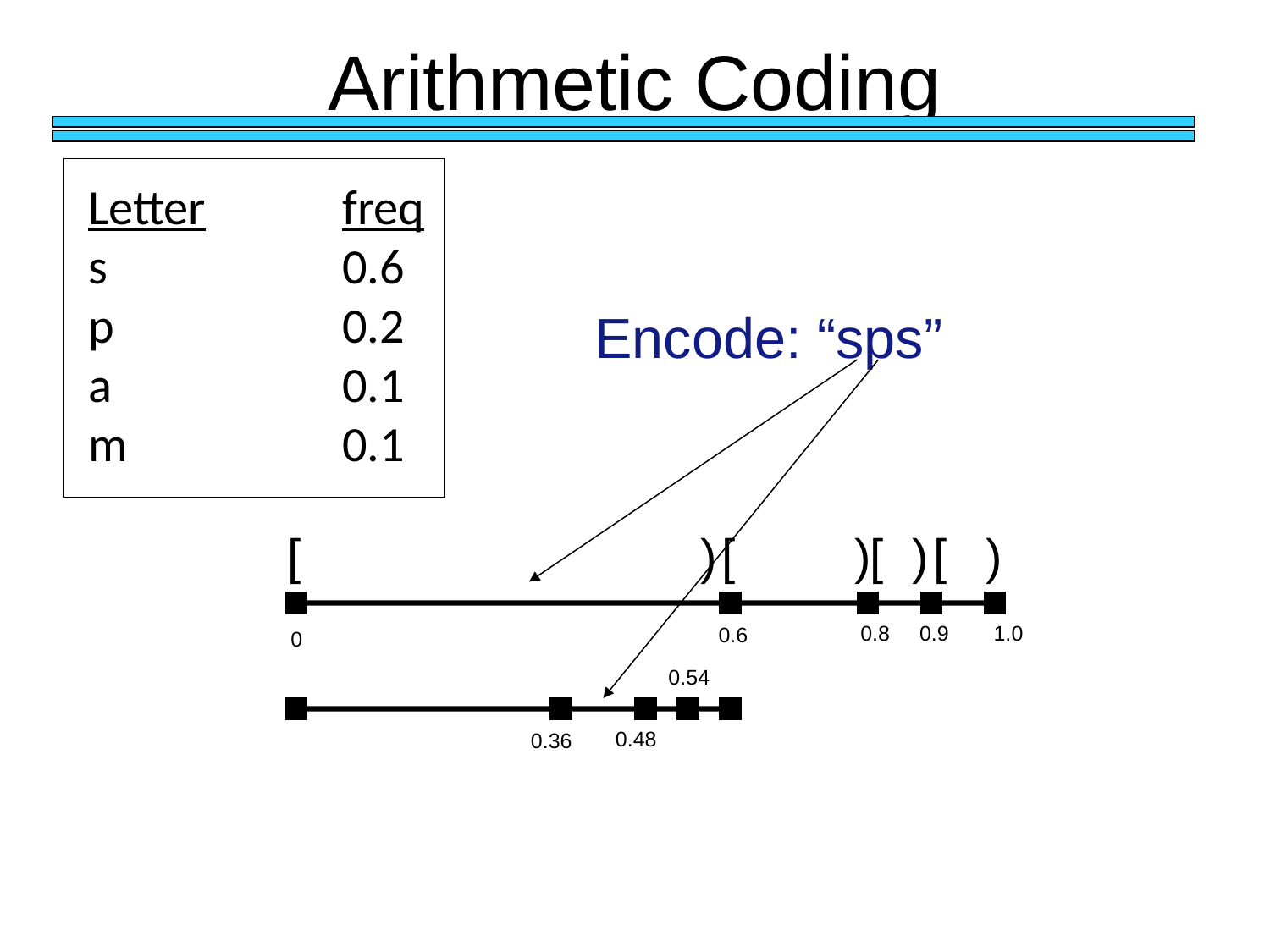

# Arithmetic Coding

Letter		freq
s		0.6
p		0.2
a		0.1
m		0.1
Encode: “sps”

[
)
[
)
[
)
[
)

0.8
0.9
1.0
0.6
0
0.54

0.48
0.36